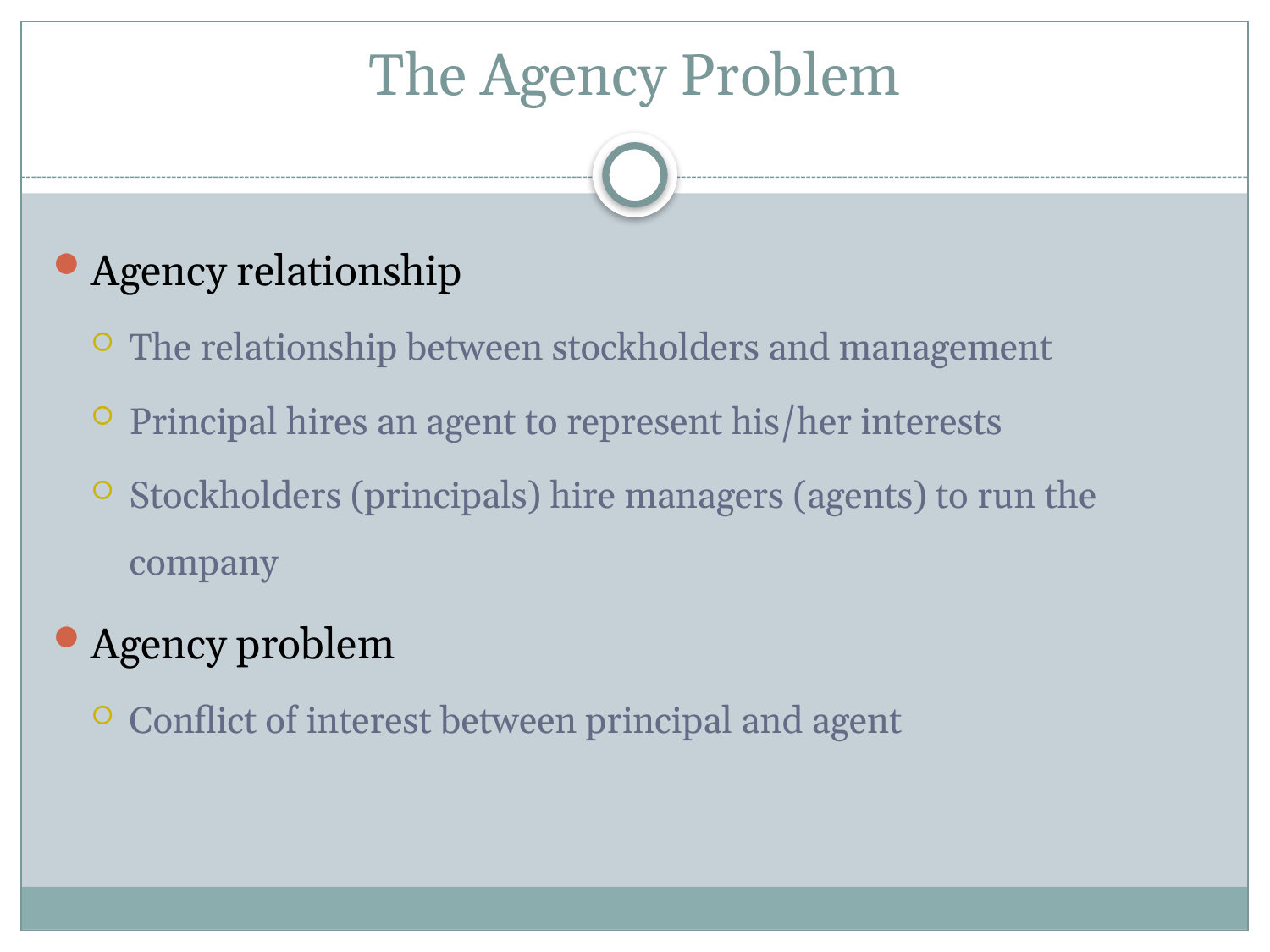

# The Agency Problem
Agency relationship
The relationship between stockholders and management
Principal hires an agent to represent his/her interests
Stockholders (principals) hire managers (agents) to run the company
Agency problem
Conflict of interest between principal and agent